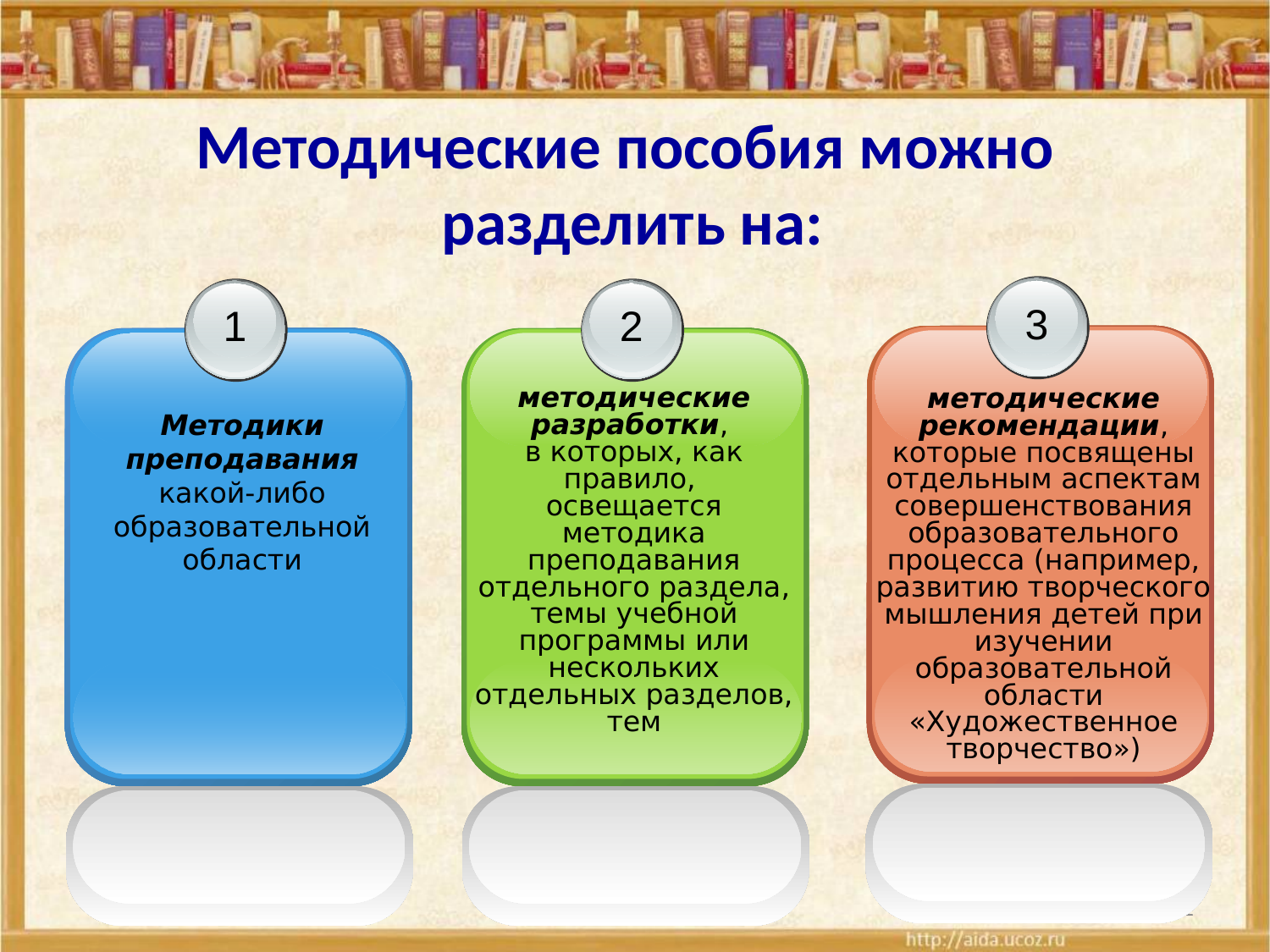

Методические пособия можно
разделить на:

3

методические рекомендации, которые посвящены отдельным аспектам совершенствования образовательного процесса (например, развитию творческого мышления детей при изучении образовательной области «Художественное творчество»)

2

методические разработки,
в которых, как правило,
освещается методика преподавания отдельного раздела, темы учебной программы или нескольких отдельных разделов, тем

1

Методики преподавания какой-либо образовательной области

32